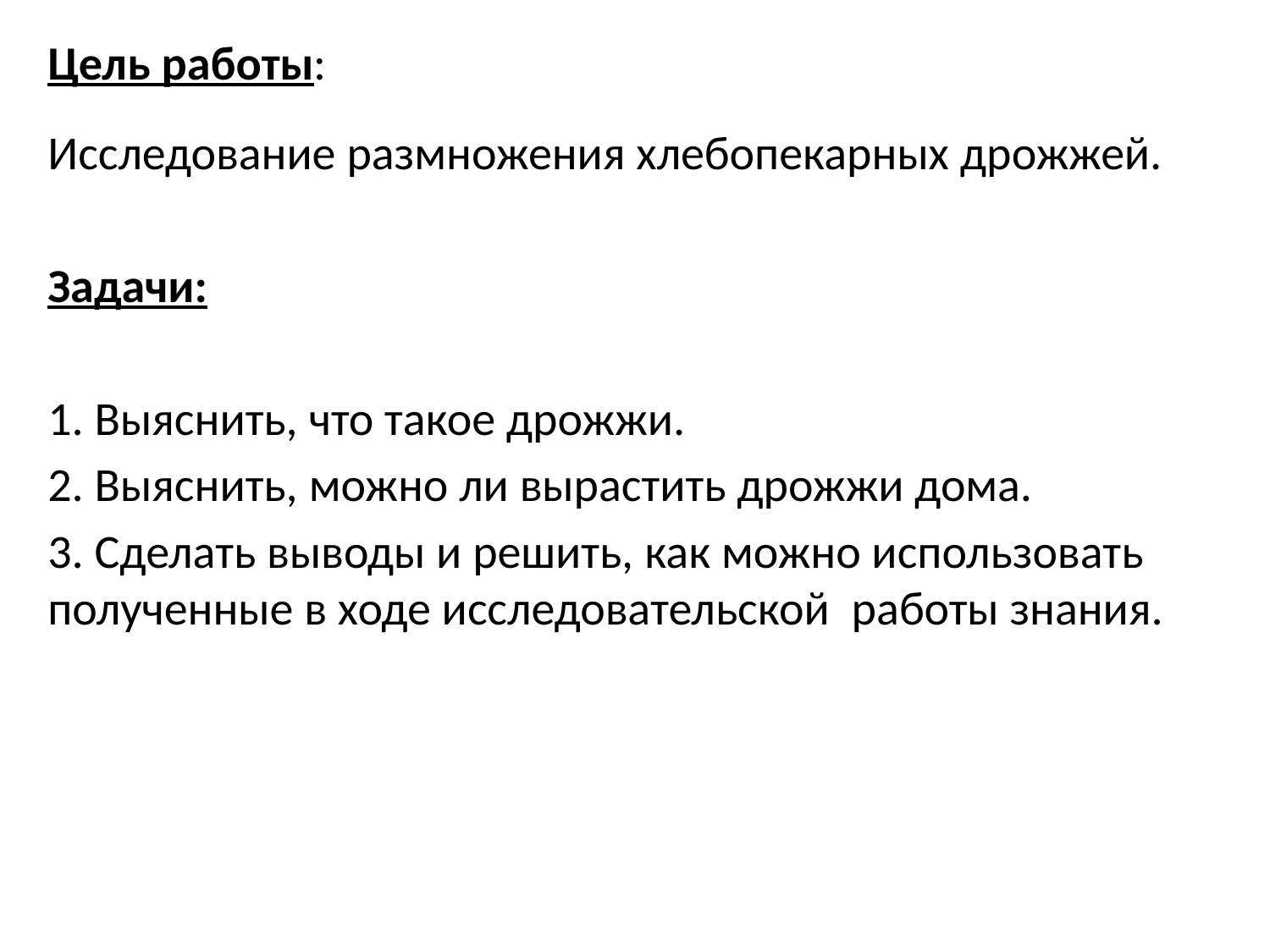

# Цель работы:
Исследование размножения хлебопекарных дрожжей.

Задачи:

1. Выяснить, что такое дрожжи.
2. Выяснить, можно ли вырастить дрожжи дома.
3. Сделать выводы и решить, как можно использовать полученные в ходе исследовательской  работы знания.